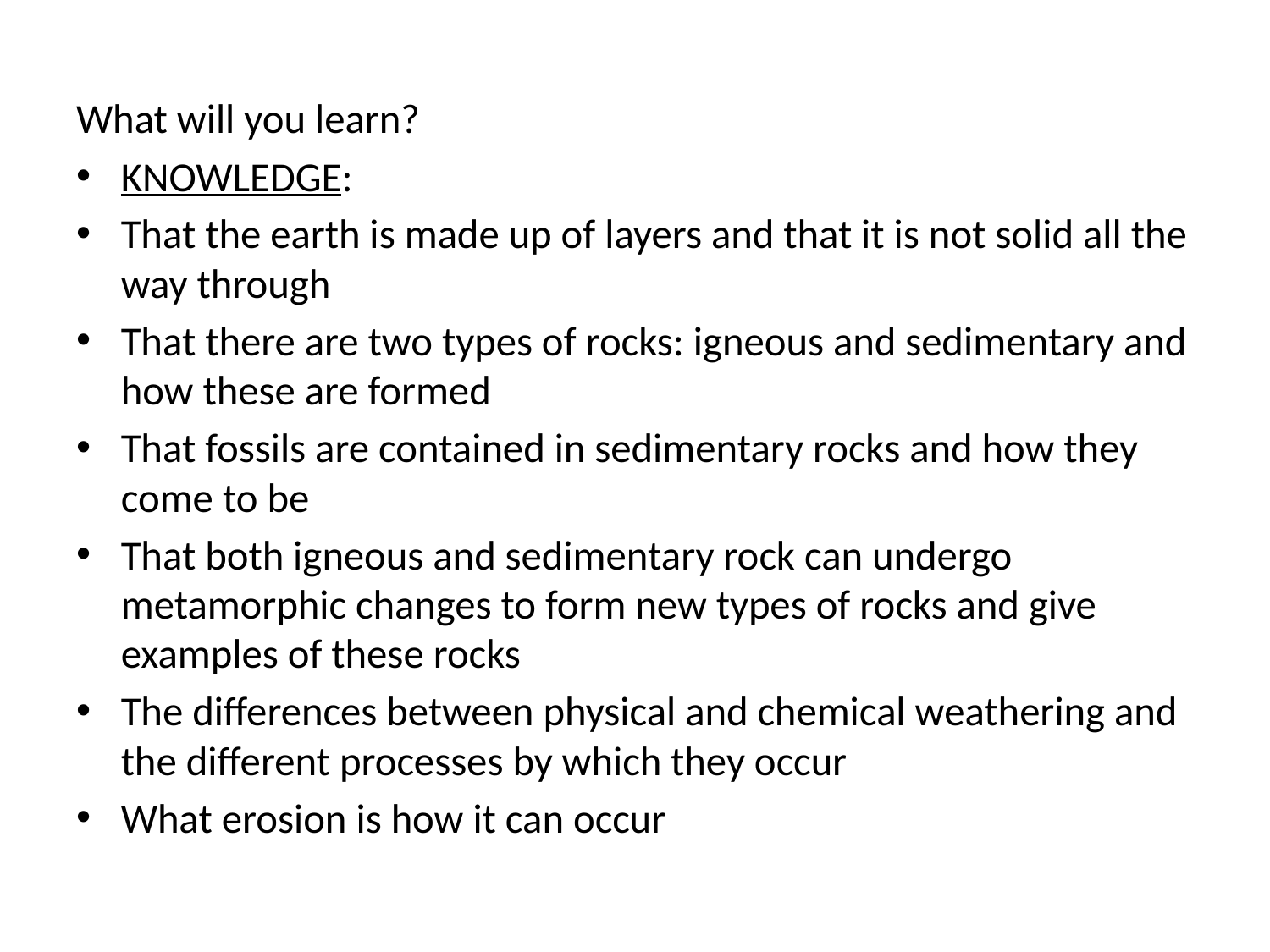

What will you learn?
KNOWLEDGE:
That the earth is made up of layers and that it is not solid all the way through
That there are two types of rocks: igneous and sedimentary and how these are formed
That fossils are contained in sedimentary rocks and how they come to be
That both igneous and sedimentary rock can undergo metamorphic changes to form new types of rocks and give examples of these rocks
The differences between physical and chemical weathering and the different processes by which they occur
What erosion is how it can occur